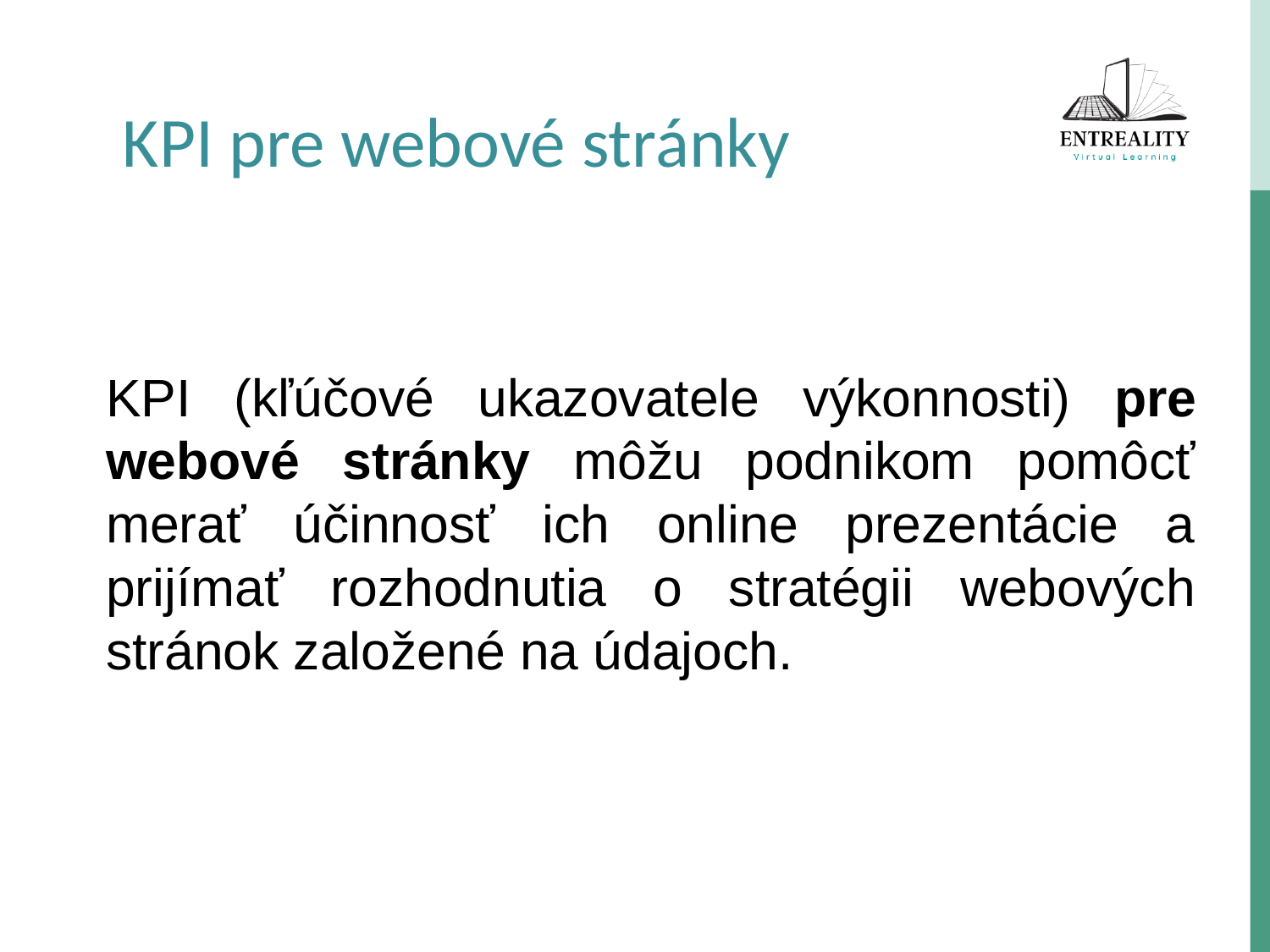

KPI pre webové stránky

KPI (kľúčové ukazovatele výkonnosti) pre webové stránky môžu podnikom pomôcť merať účinnosť ich online prezentácie a prijímať rozhodnutia o stratégii webových stránok založené na údajoch.